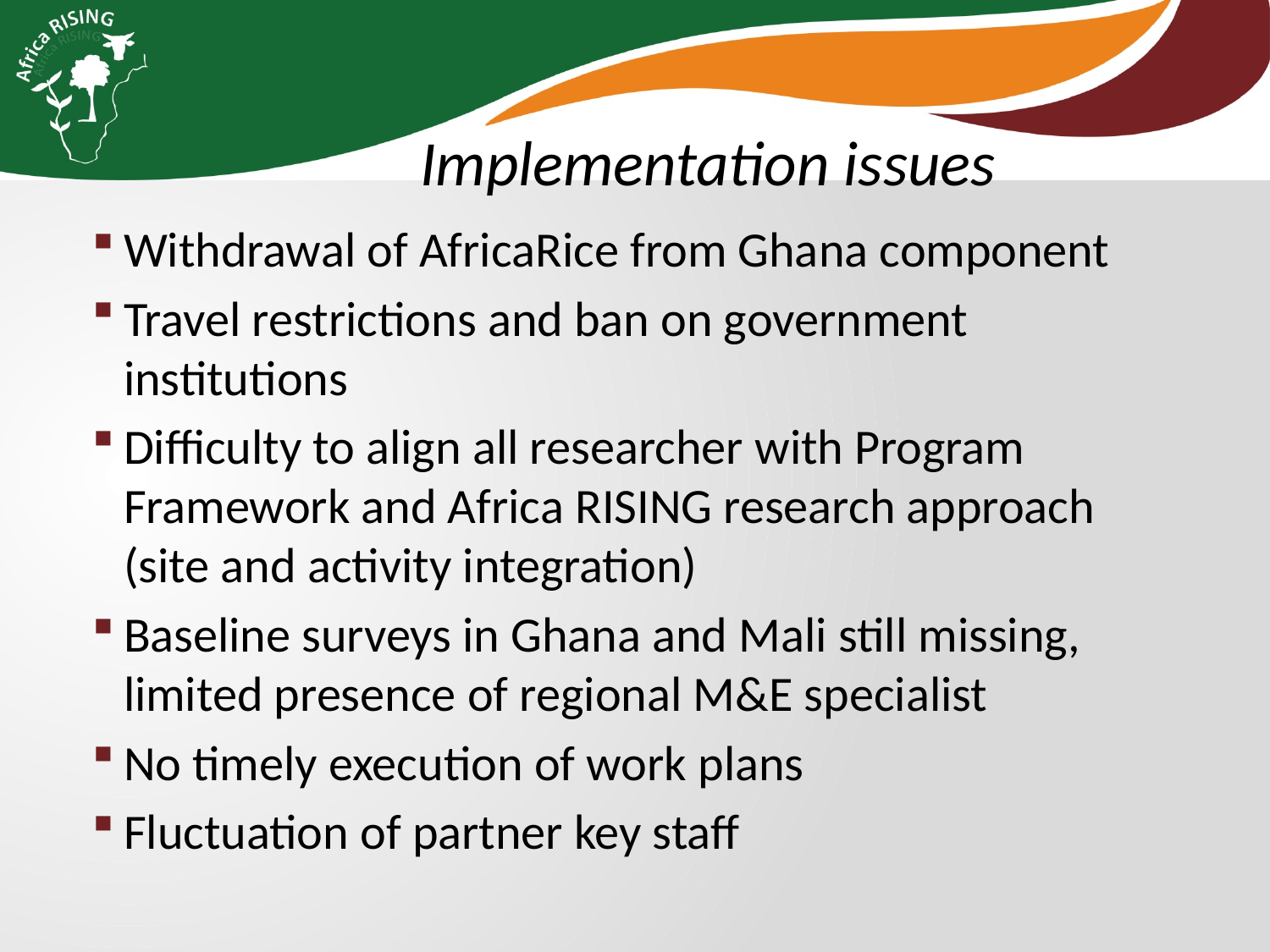

Implementation issues
Withdrawal of AfricaRice from Ghana component
Travel restrictions and ban on government institutions
Difficulty to align all researcher with Program Framework and Africa RISING research approach (site and activity integration)
Baseline surveys in Ghana and Mali still missing, limited presence of regional M&E specialist
No timely execution of work plans
Fluctuation of partner key staff